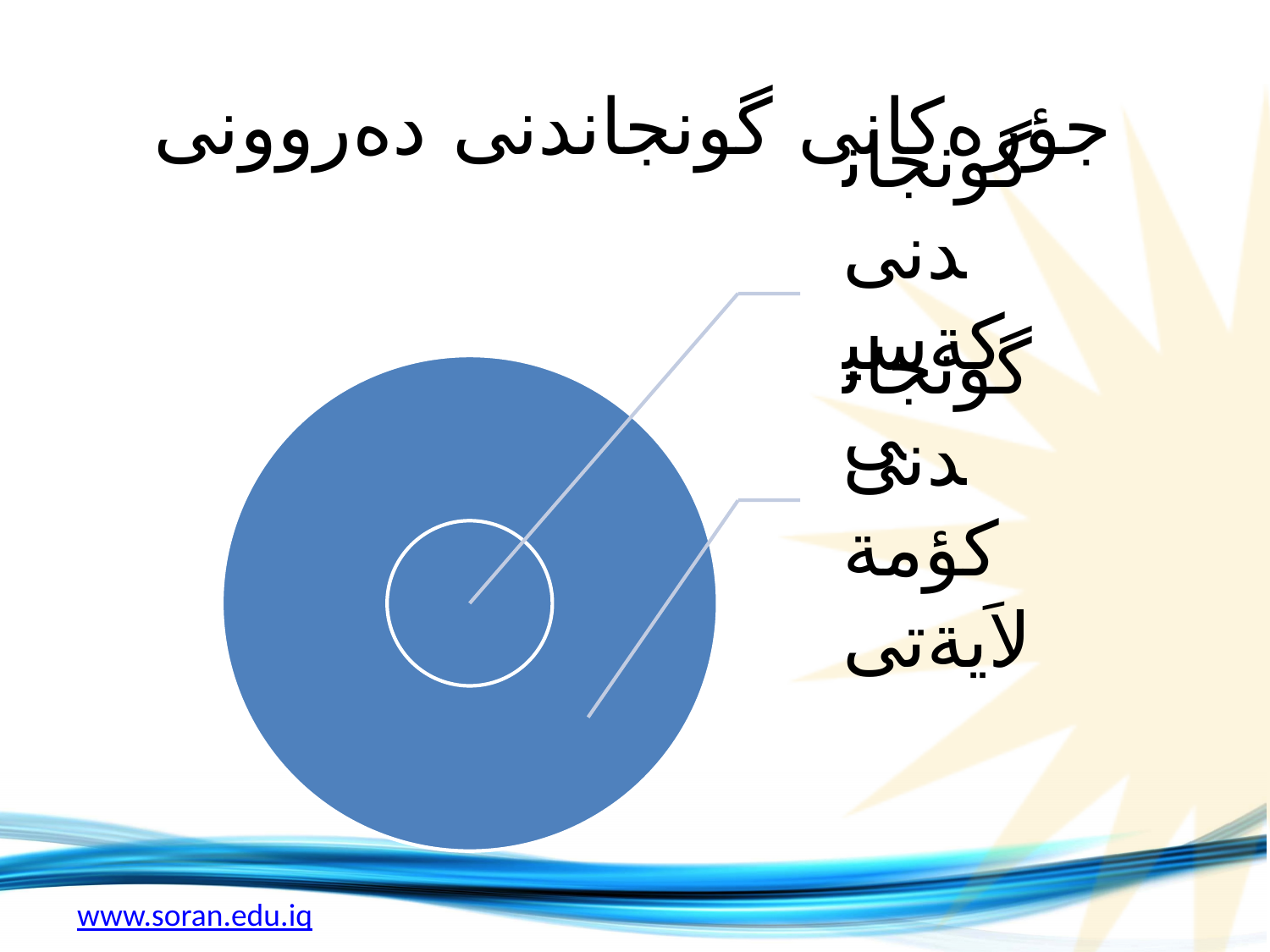

# جؤره‌كانى گونجاندنى ده‌روونى
گونجاندنى كةسيى
گونجاندنى كؤمةلاَيةتى